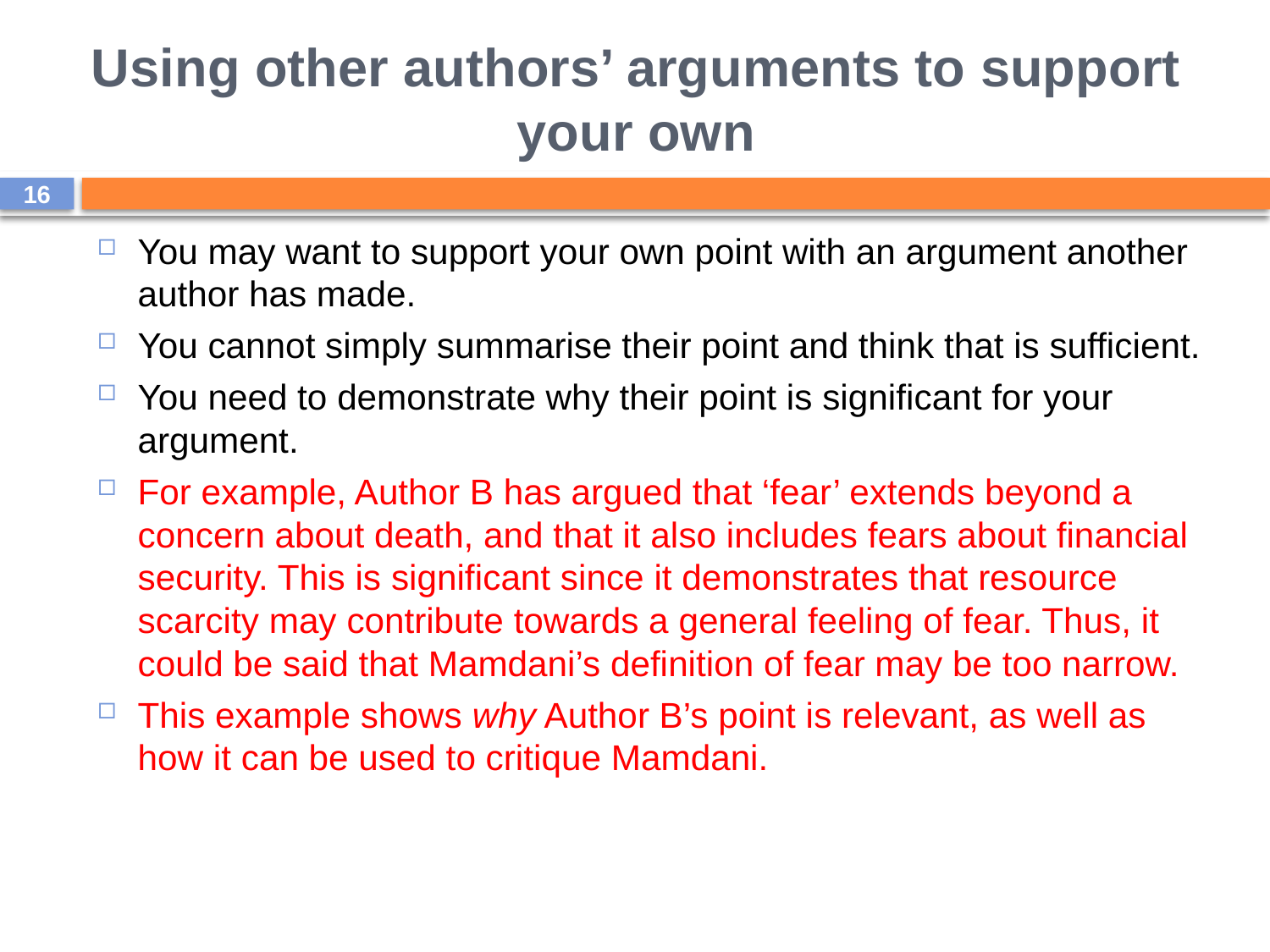

# Using other authors’ arguments to support your own
16
You may want to support your own point with an argument another author has made.
You cannot simply summarise their point and think that is sufficient.
You need to demonstrate why their point is significant for your argument.
For example, Author B has argued that ‘fear’ extends beyond a concern about death, and that it also includes fears about financial security. This is significant since it demonstrates that resource scarcity may contribute towards a general feeling of fear. Thus, it could be said that Mamdani’s definition of fear may be too narrow.
This example shows why Author B’s point is relevant, as well as how it can be used to critique Mamdani.